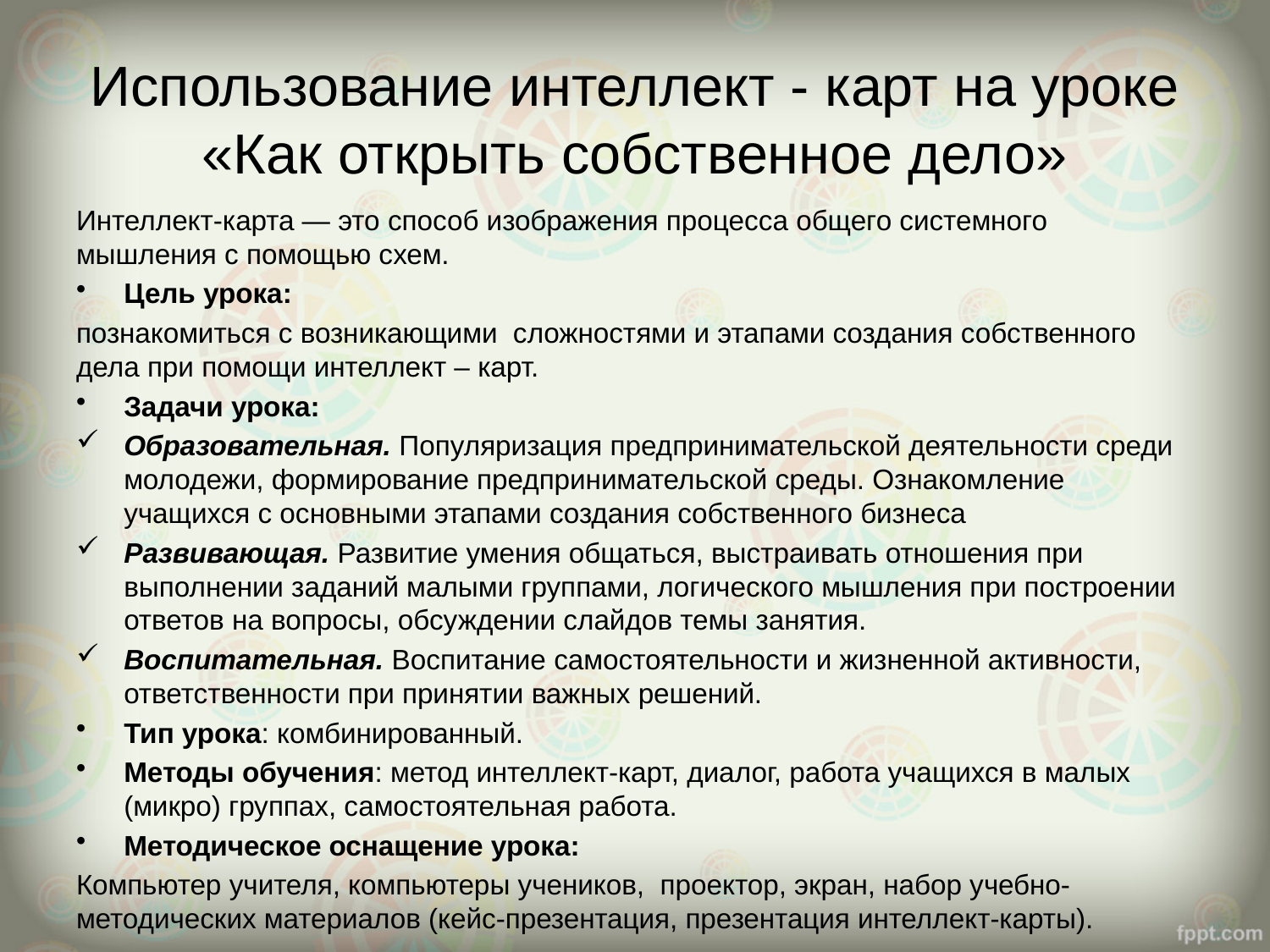

# Использование интеллект - карт на уроке «Как открыть собственное дело»
Интеллект-карта — это способ изображения процесса общего системного мышления с помощью схем.
Цель урока:
познакомиться с возникающими  сложностями и этапами создания собственного дела при помощи интеллект – карт.
Задачи урока:
Образовательная. Популяризация предпринимательской деятельности среди молодежи, формирование предпринимательской среды. Ознакомление учащихся с основными этапами создания собственного бизнеса
Развивающая. Развитие умения общаться, выстраивать отношения при выполнении заданий малыми группами, логического мышления при построении ответов на вопросы, обсуждении слайдов темы занятия.
Воспитательная. Воспитание самостоятельности и жизненной активности, ответственности при принятии важных решений.
Тип урока: комбинированный.
Методы обучения: метод интеллект-карт, диалог, работа учащихся в малых (микро) группах, самостоятельная работа.
Методическое оснащение урока:
Компьютер учителя, компьютеры учеников,  проектор, экран, набор учебно-методических материалов (кейс-презентация, презентация интеллект-карты).